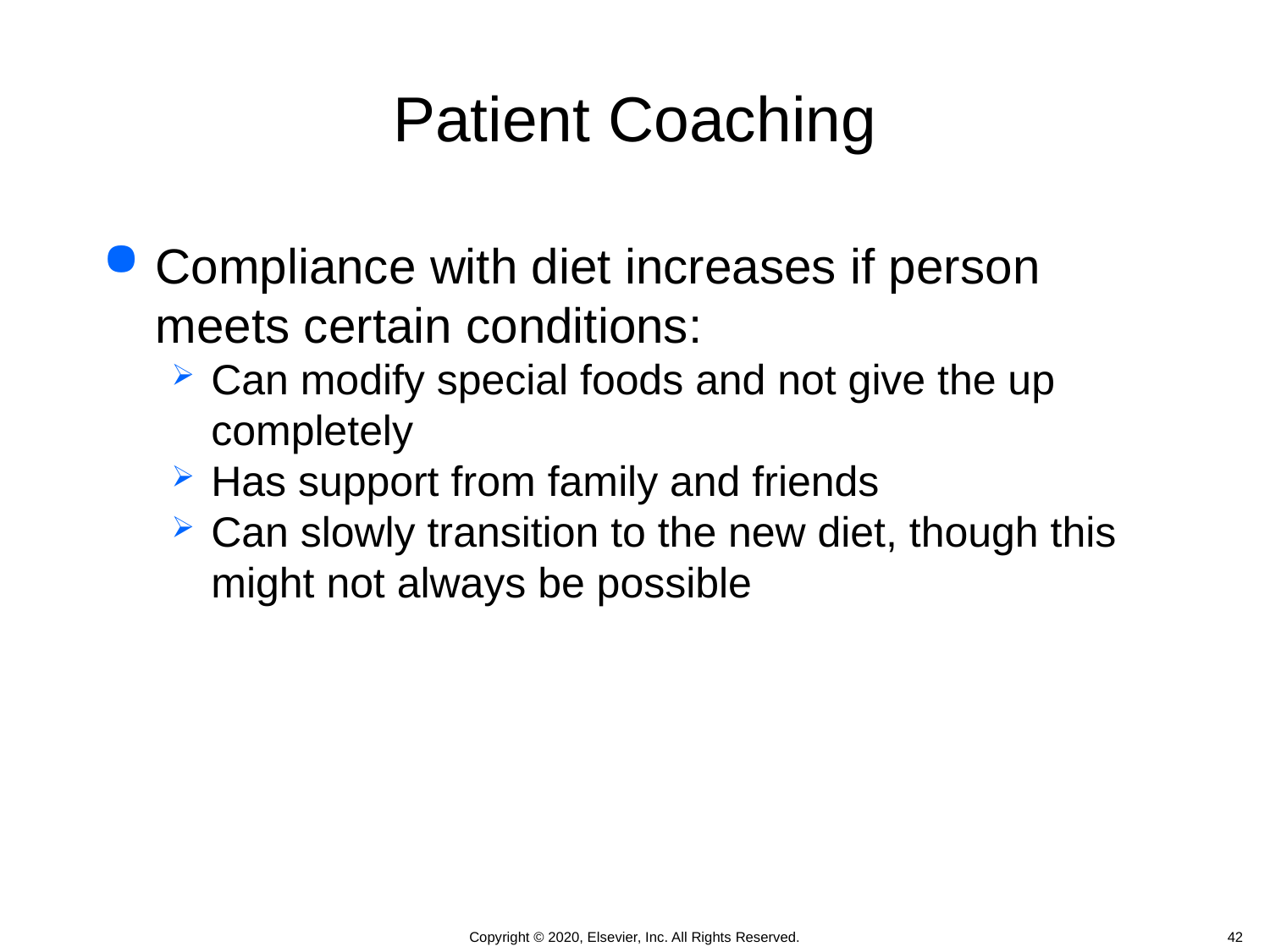

# Patient Coaching
Compliance with diet increases if person meets certain conditions:
Can modify special foods and not give the up completely
Has support from family and friends
Can slowly transition to the new diet, though this might not always be possible
 42